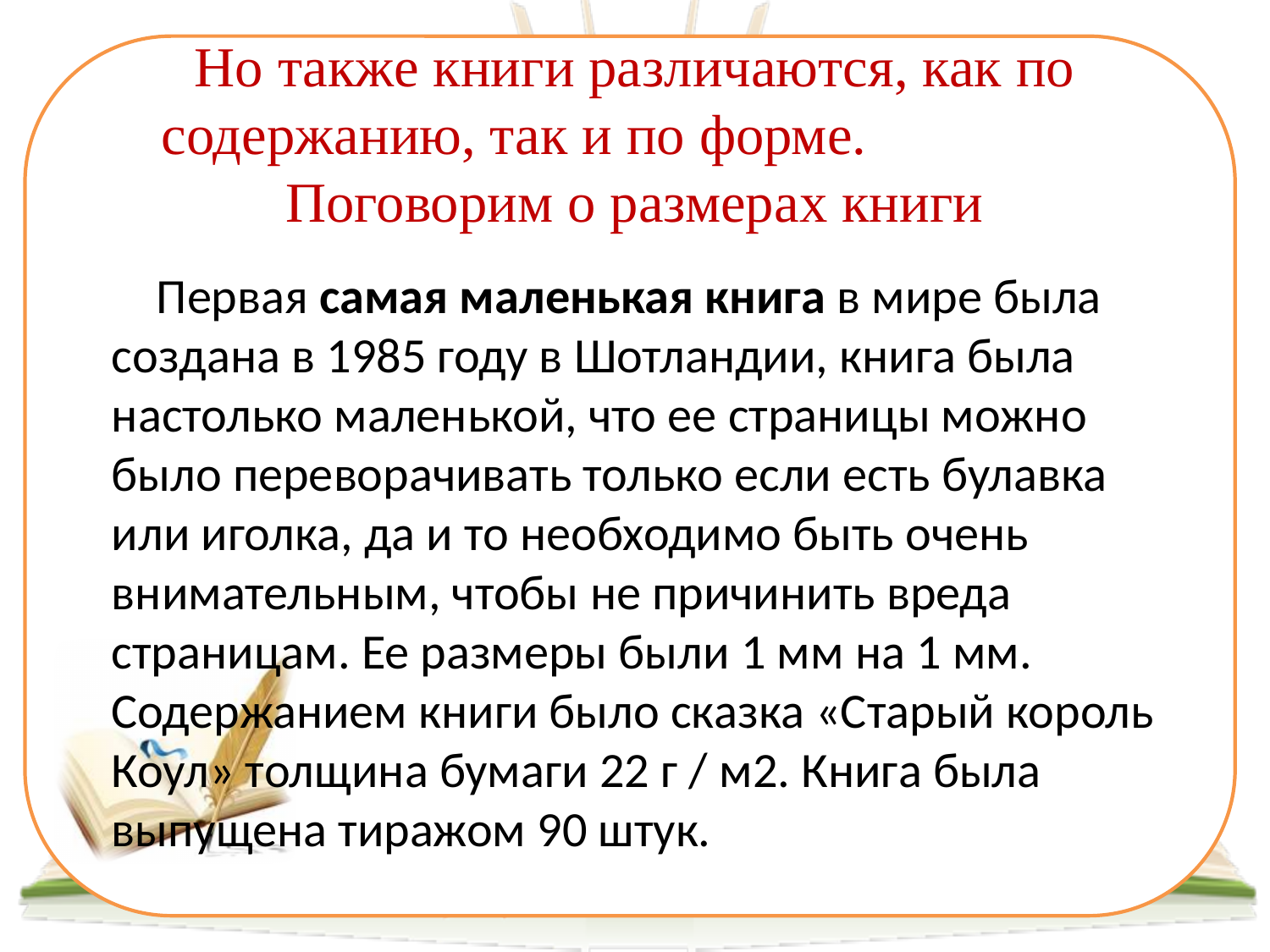

# Но также книги различаются, как по содержанию, так и по форме.                  Поговорим о размерах книги

    Первая самая маленькая книга в мире была создана в 1985 году в Шотландии, книга была настолько маленькой, что ее страницы можно было переворачивать только если есть булавка или иголка, да и то необходимо быть очень внимательным, чтобы не причинить вреда страницам. Ее размеры были 1 мм на 1 мм. Содержанием книги было сказка «Старый король Коул» толщина бумаги 22 г / м2. Книга была выпущена тиражом 90 штук.